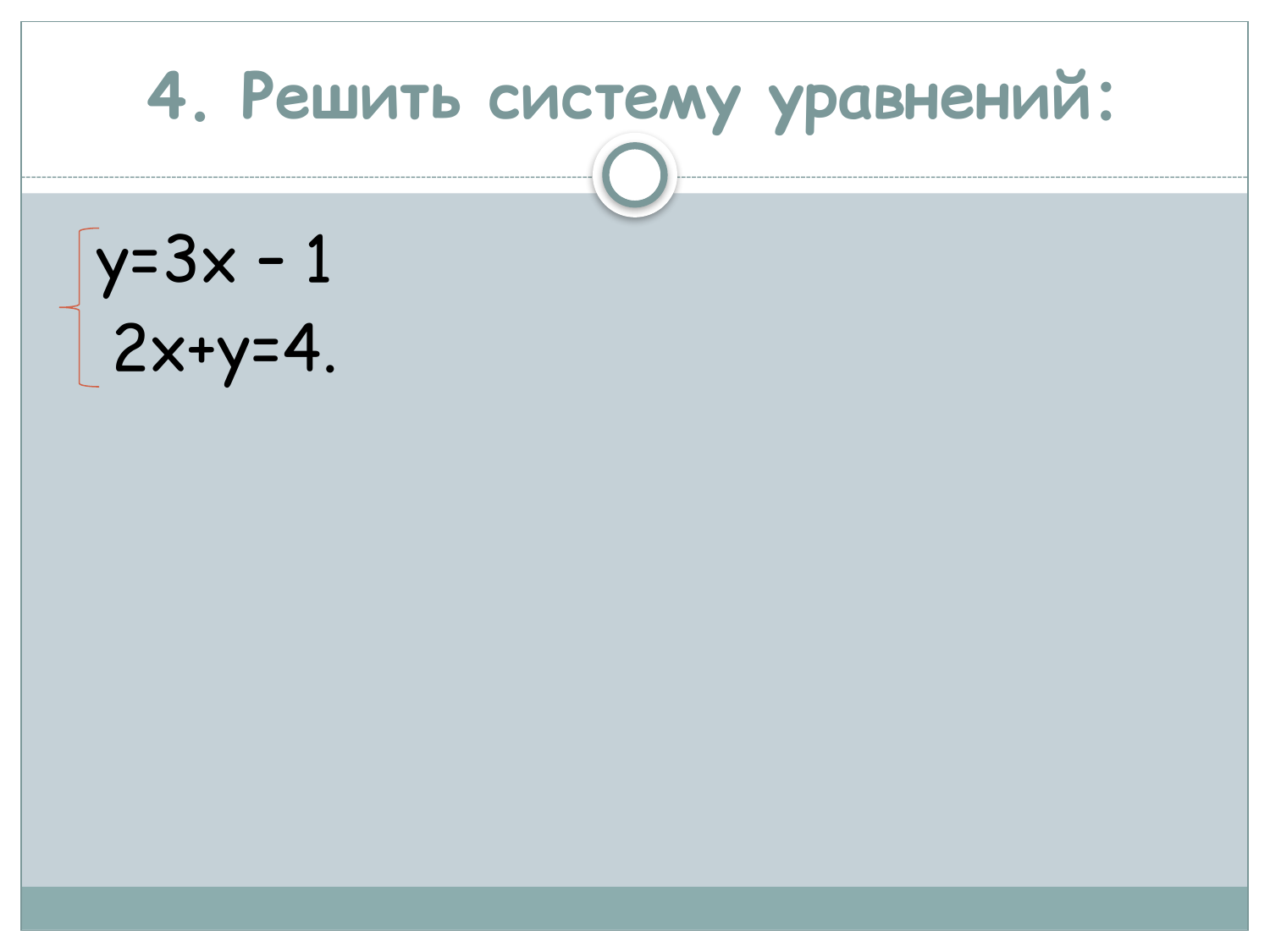

# 4. Решить систему уравнений:
   у=3х – 1
   2х+у=4.